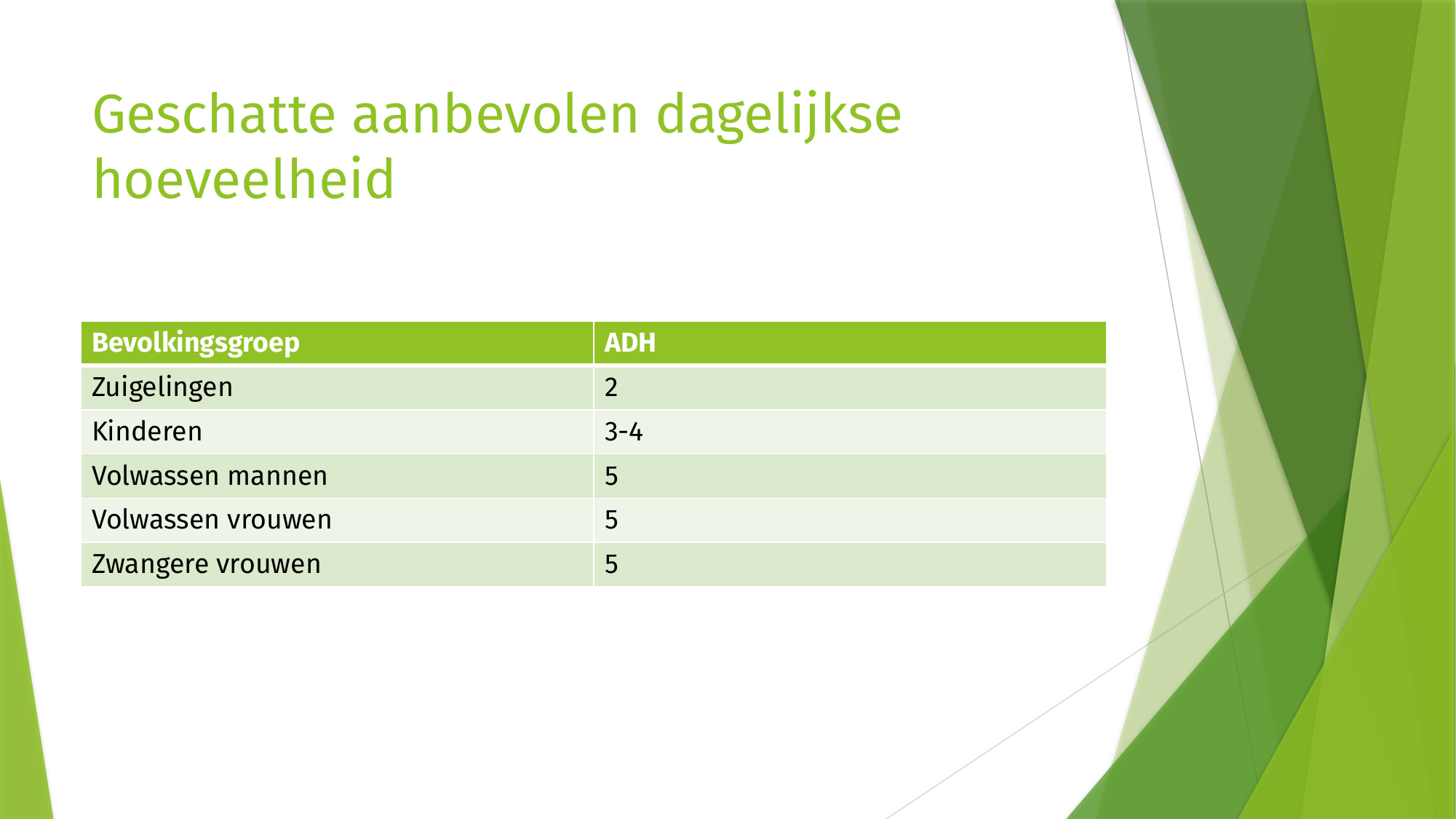

# Geschatte aanbevolen dagelijkse hoeveelheid
| Bevolkingsgroep | ADH |
| --- | --- |
| Zuigelingen | 2 |
| Kinderen | 3-4 |
| Volwassen mannen | 5 |
| Volwassen vrouwen | 5 |
| Zwangere vrouwen | 5 |